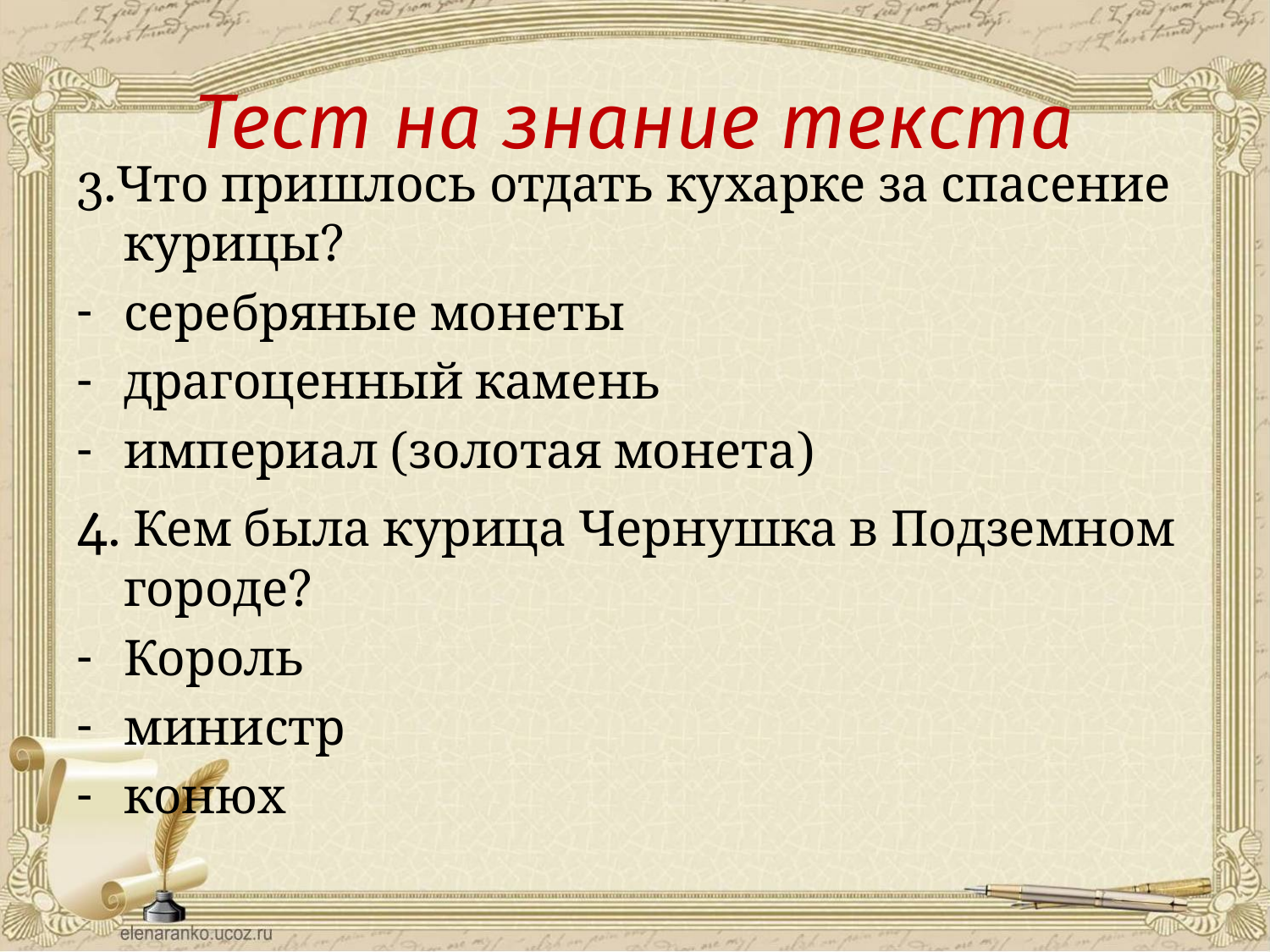

# Тест на знание текста
3.Что пришлось отдать кухарке за спасение курицы?
серебряные монеты
драгоценный камень
империал (золотая монета)
4. Кем была курица Чернушка в Подземном городе?
Король
министр
конюх